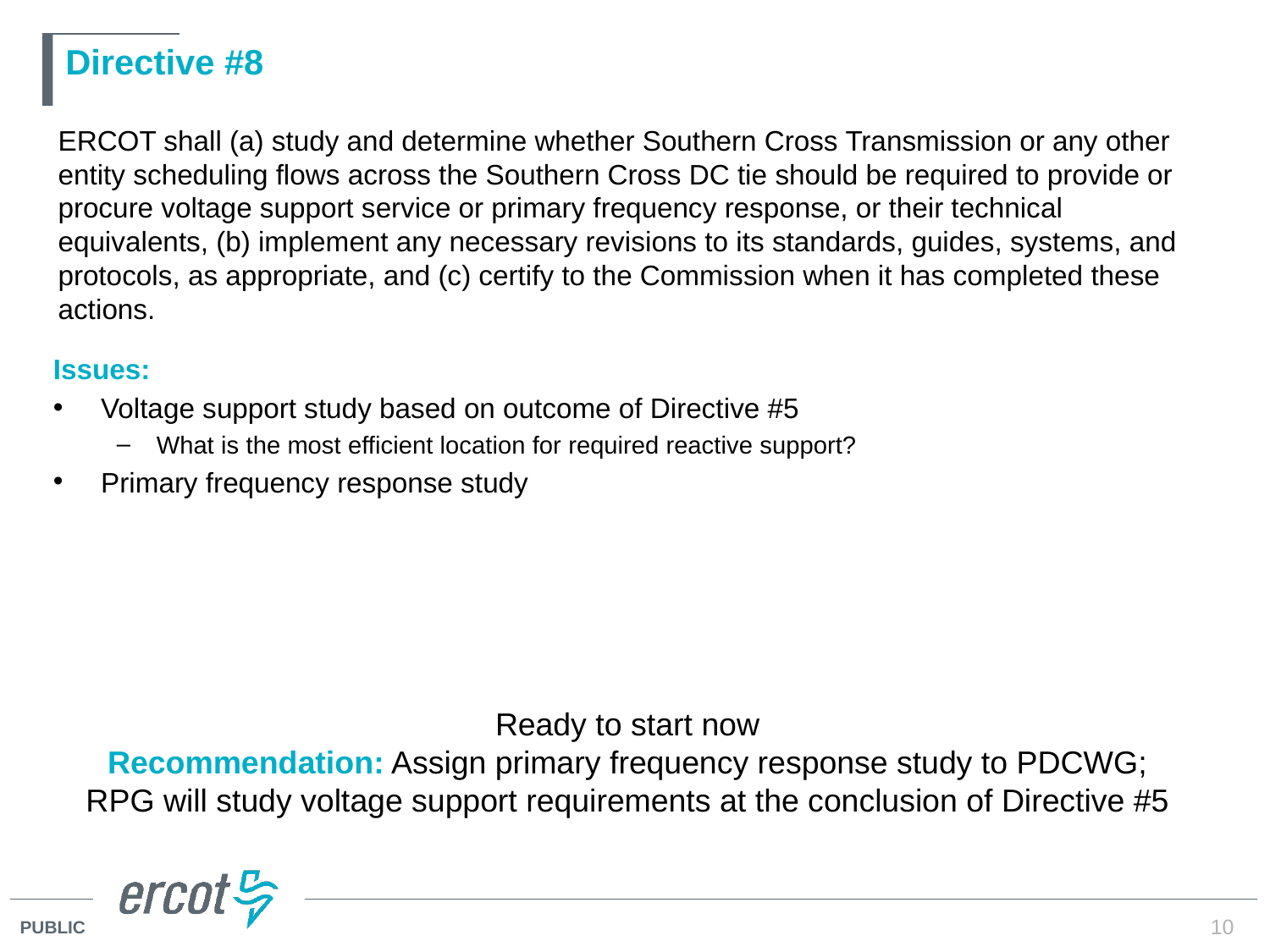

# Directive #8
ERCOT shall (a) study and determine whether Southern Cross Transmission or any other entity scheduling flows across the Southern Cross DC tie should be required to provide or procure voltage support service or primary frequency response, or their technical equivalents, (b) implement any necessary revisions to its standards, guides, systems, and protocols, as appropriate, and (c) certify to the Commission when it has completed these actions.
Issues:
Voltage support study based on outcome of Directive #5
What is the most efficient location for required reactive support?
Primary frequency response study

Ready to start now
Recommendation: Assign primary frequency response study to PDCWG; RPG will study voltage support requirements at the conclusion of Directive #5
10